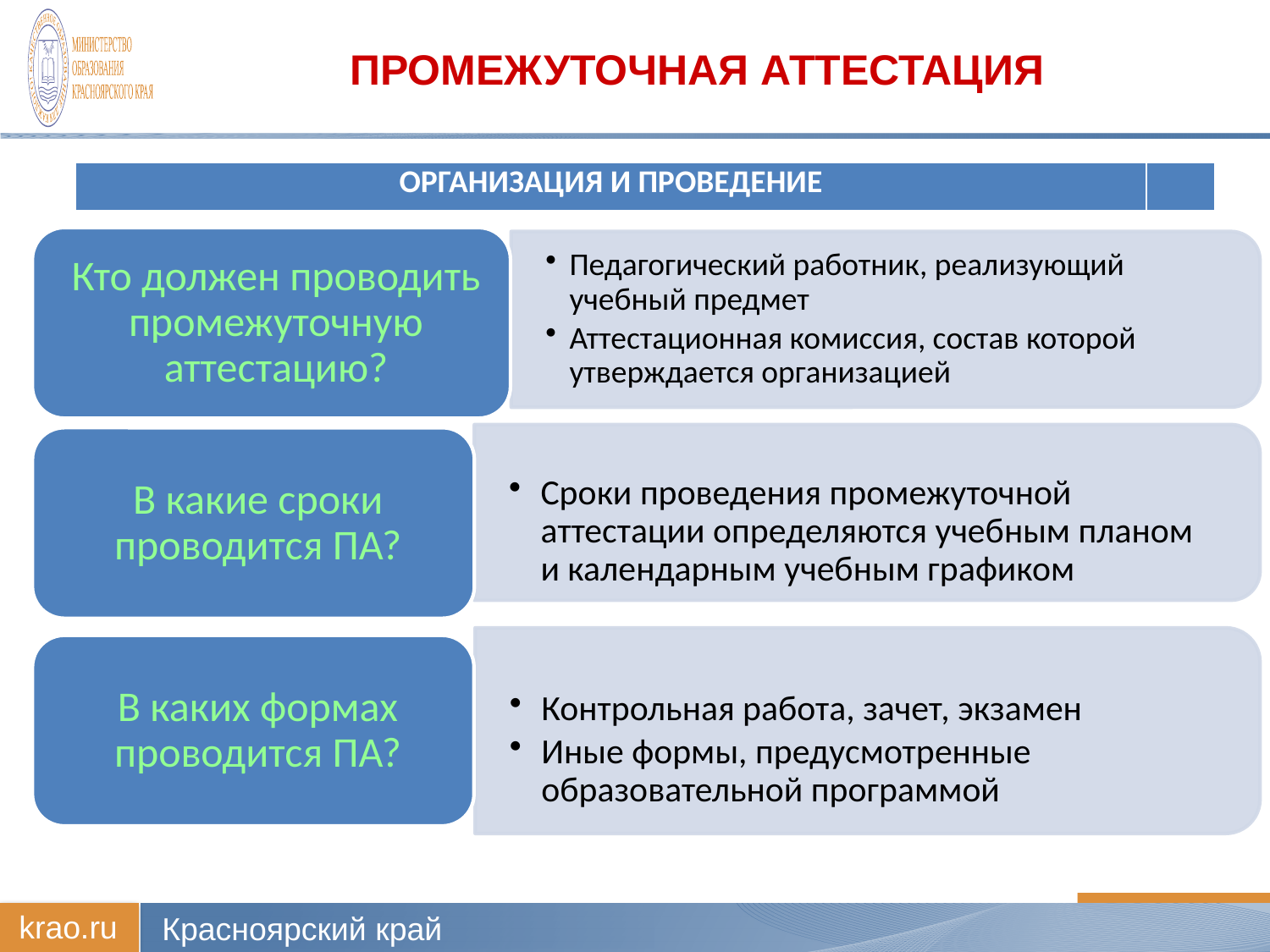

# Промежуточная аттестация
| ОРГАНИЗАЦИЯ И ПРОВЕДЕНИЕ |  |
| --- | --- |
Педагогический работник, реализующий учебный предмет
Аттестационная комиссия, состав которой утверждается организацией
Кто должен проводить промежуточную аттестацию?

Сроки проведения промежуточной аттестации определяются учебным планом и календарным учебным графиком
В какие сроки проводится ПА?

Контрольная работа, зачет, экзамен
Иные формы, предусмотренные образовательной программой
В каких формах проводится ПА?